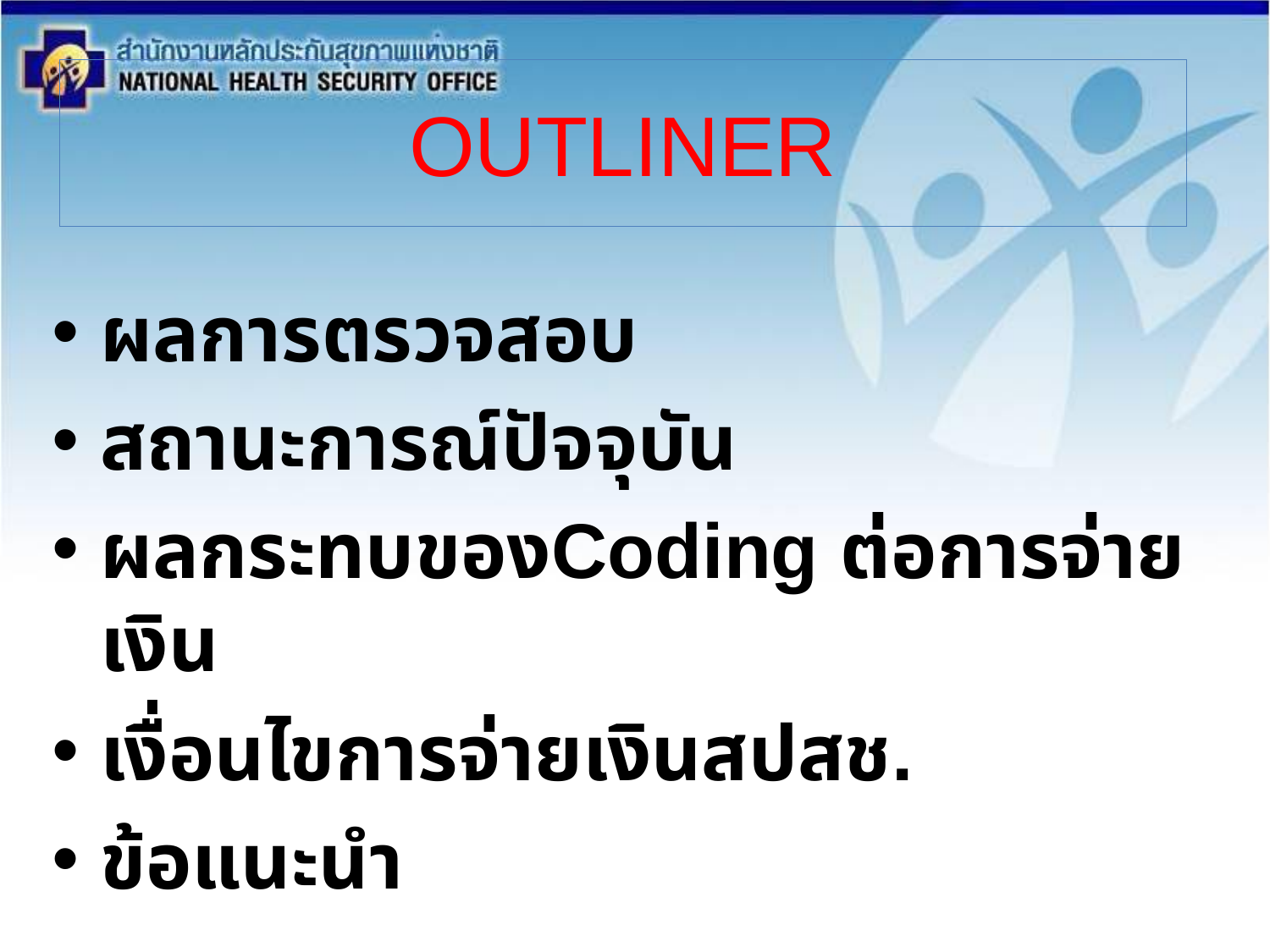

# OUTLINER
ผลการตรวจสอบ
สถานะการณ์ปัจจุบัน
ผลกระทบของCoding ต่อการจ่ายเงิน
เงื่อนไขการจ่ายเงินสปสช.
ข้อแนะนำ